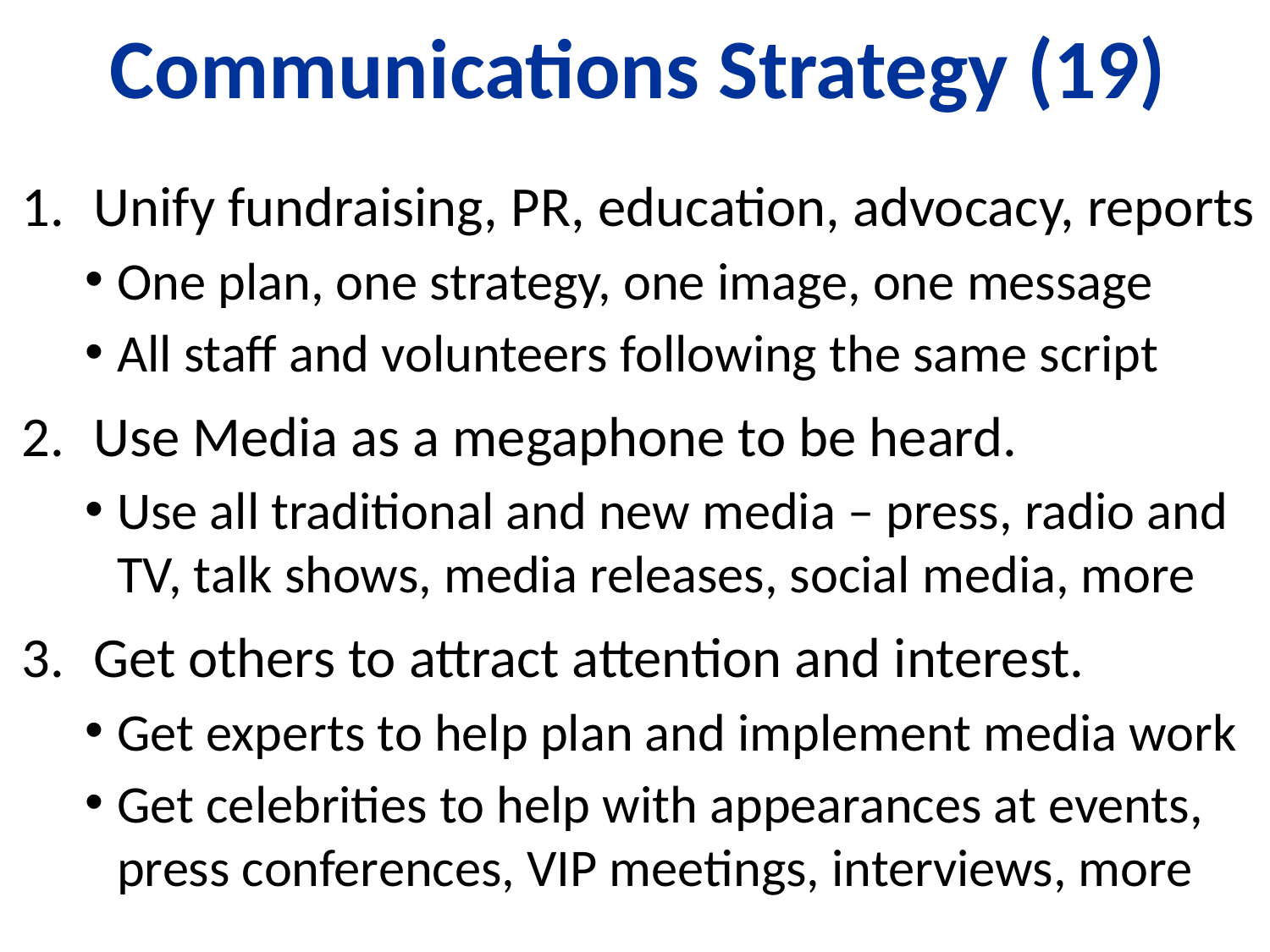

# Communications Strategy (19)
Unify fundraising, PR, education, advocacy, reports
One plan, one strategy, one image, one message
All staff and volunteers following the same script
Use Media as a megaphone to be heard.
Use all traditional and new media – press, radio and TV, talk shows, media releases, social media, more
Get others to attract attention and interest.
Get experts to help plan and implement media work
Get celebrities to help with appearances at events, press conferences, VIP meetings, interviews, more